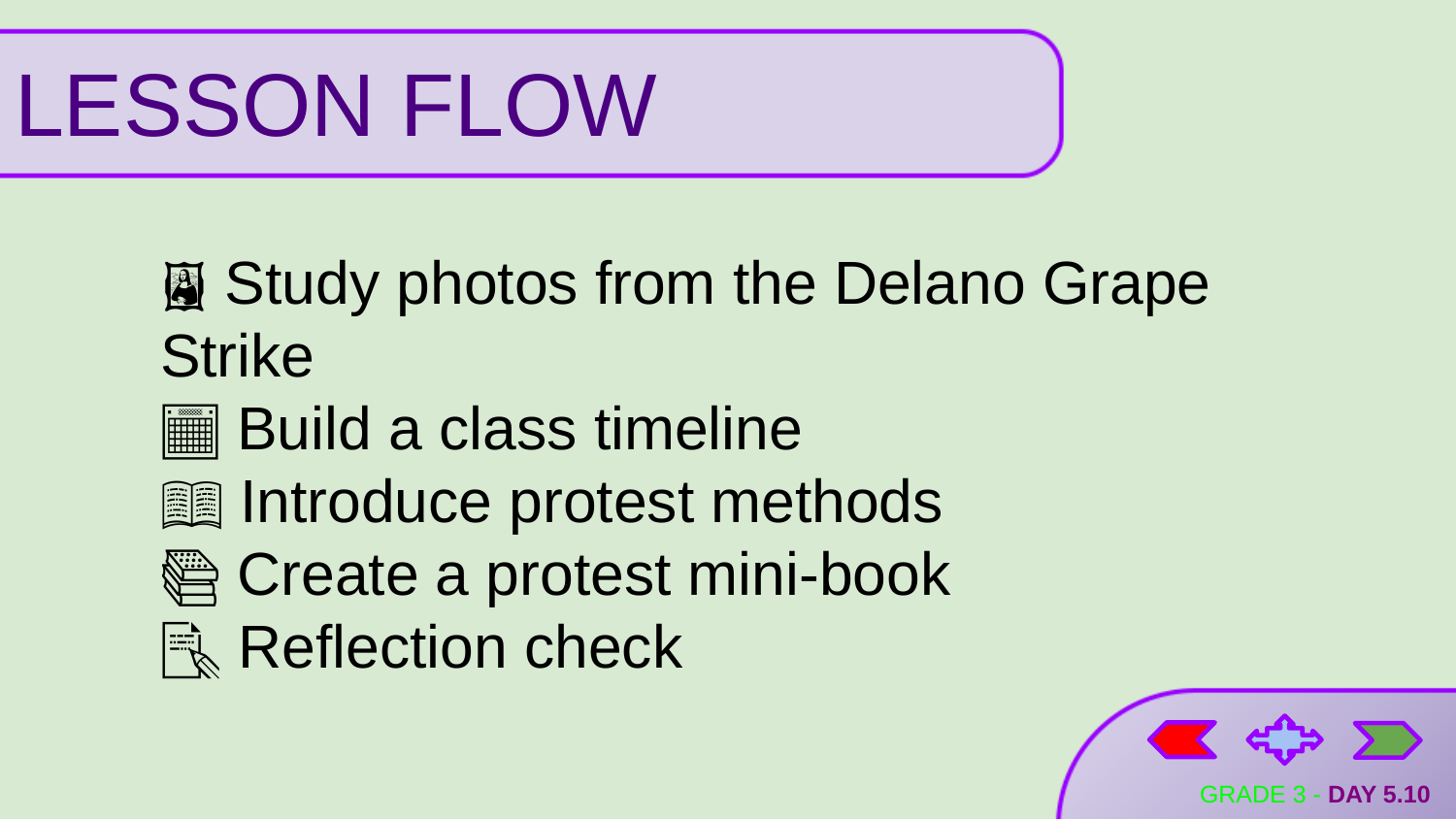

# LESSON FLOW

🖼️ Study photos from the Delano Grape Strike
📅 Build a class timeline
📖 Introduce protest methods
📚 Create a protest mini-book
📝 Reflection check

GRADE 3 - DAY 5.10